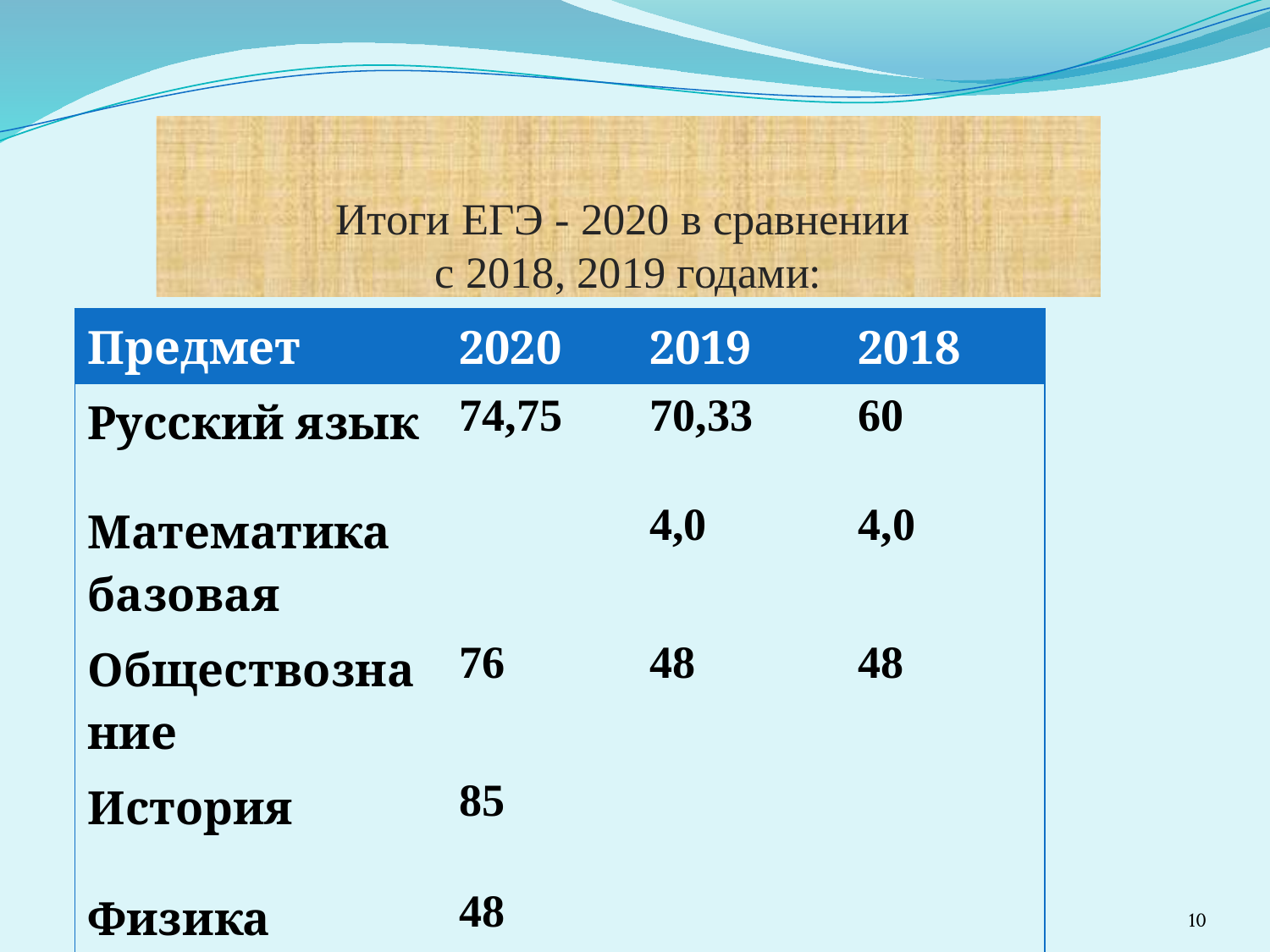

# Итоги ЕГЭ - 2020 в сравнении с 2018, 2019 годами:
| Предмет | 2020 | 2019 | 2018 |
| --- | --- | --- | --- |
| Русский язык | 74,75 | 70,33 | 60 |
| Математика базовая |  | 4,0 | 4,0 |
| Обществознание | 76 | 48 | 48 |
| История | 85 |  |  |
| Физика | 48 |  |  |
10